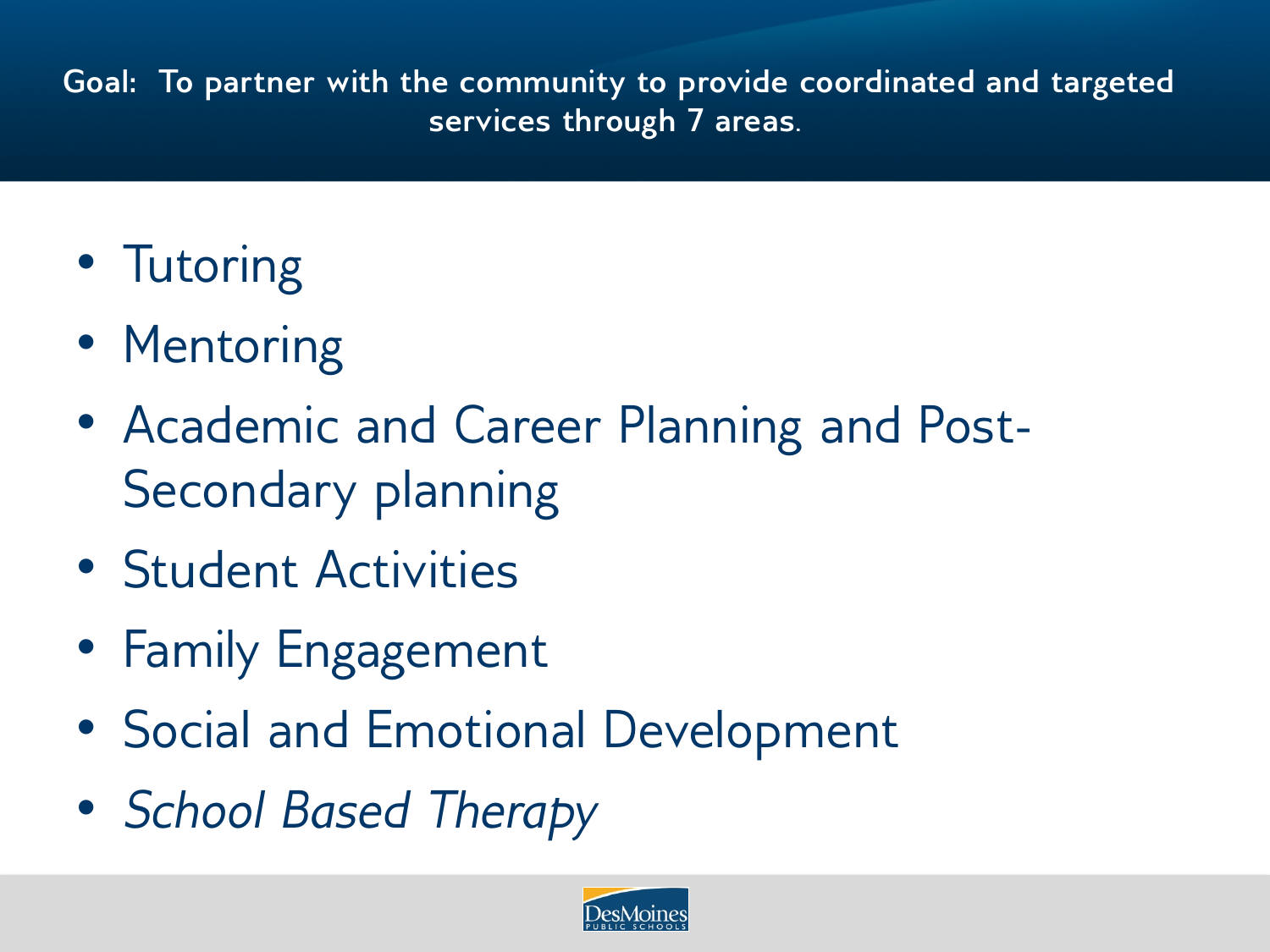

# Goal:  To partner with the community to provide coordinated and targeted services through 7 areas.
Tutoring
Mentoring
Academic and Career Planning and Post-Secondary planning
Student Activities
Family Engagement
Social and Emotional Development
School Based Therapy